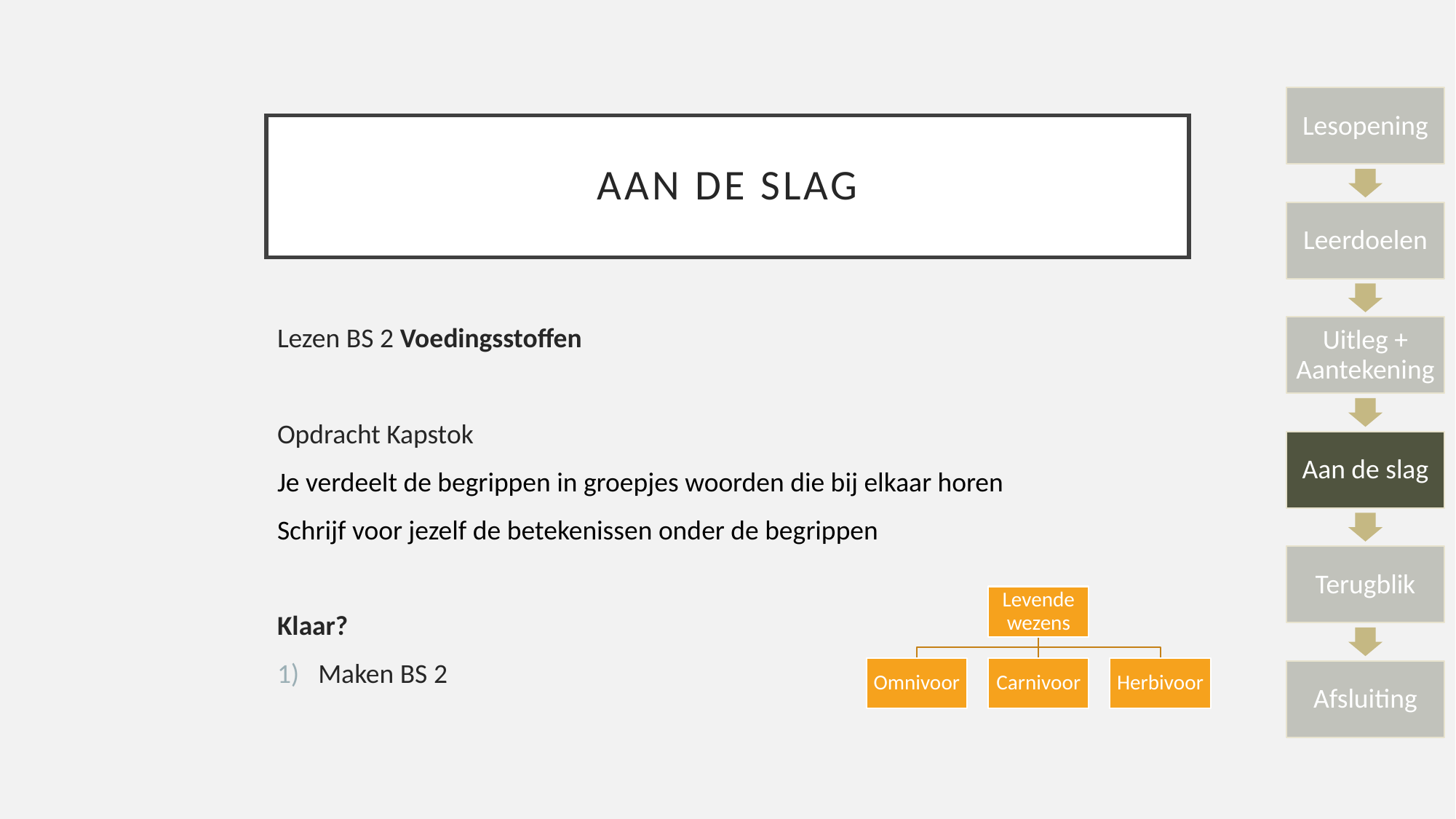

Lesopening

Leerdoelen

Uitleg + Aantekening

Aan de slag

Terugblik

Afsluiting
# Aan de slag

Lezen BS 2 Voedingsstoffen

Opdracht Kapstok
Je verdeelt de begrippen in groepjes woorden die bij elkaar horen
Schrijf voor jezelf de betekenissen onder de begrippen

Klaar?
Maken BS 2

Levende wezens
Omnivoor
Carnivoor
Herbivoor